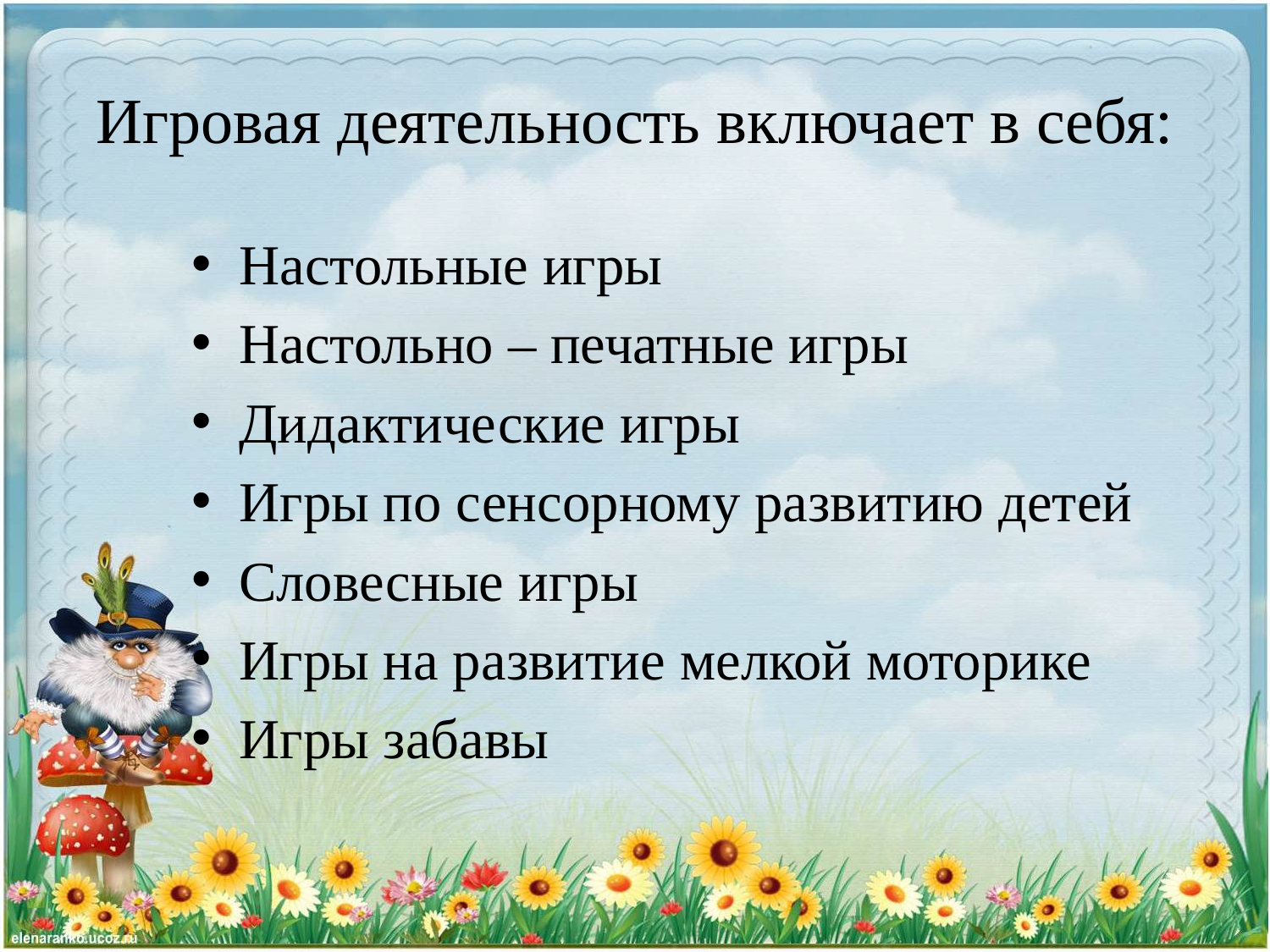

# Игровая деятельность включает в себя:
Настольные игры
Настольно – печатные игры
Дидактические игры
Игры по сенсорному развитию детей
Словесные игры
Игры на развитие мелкой моторике
Игры забавы